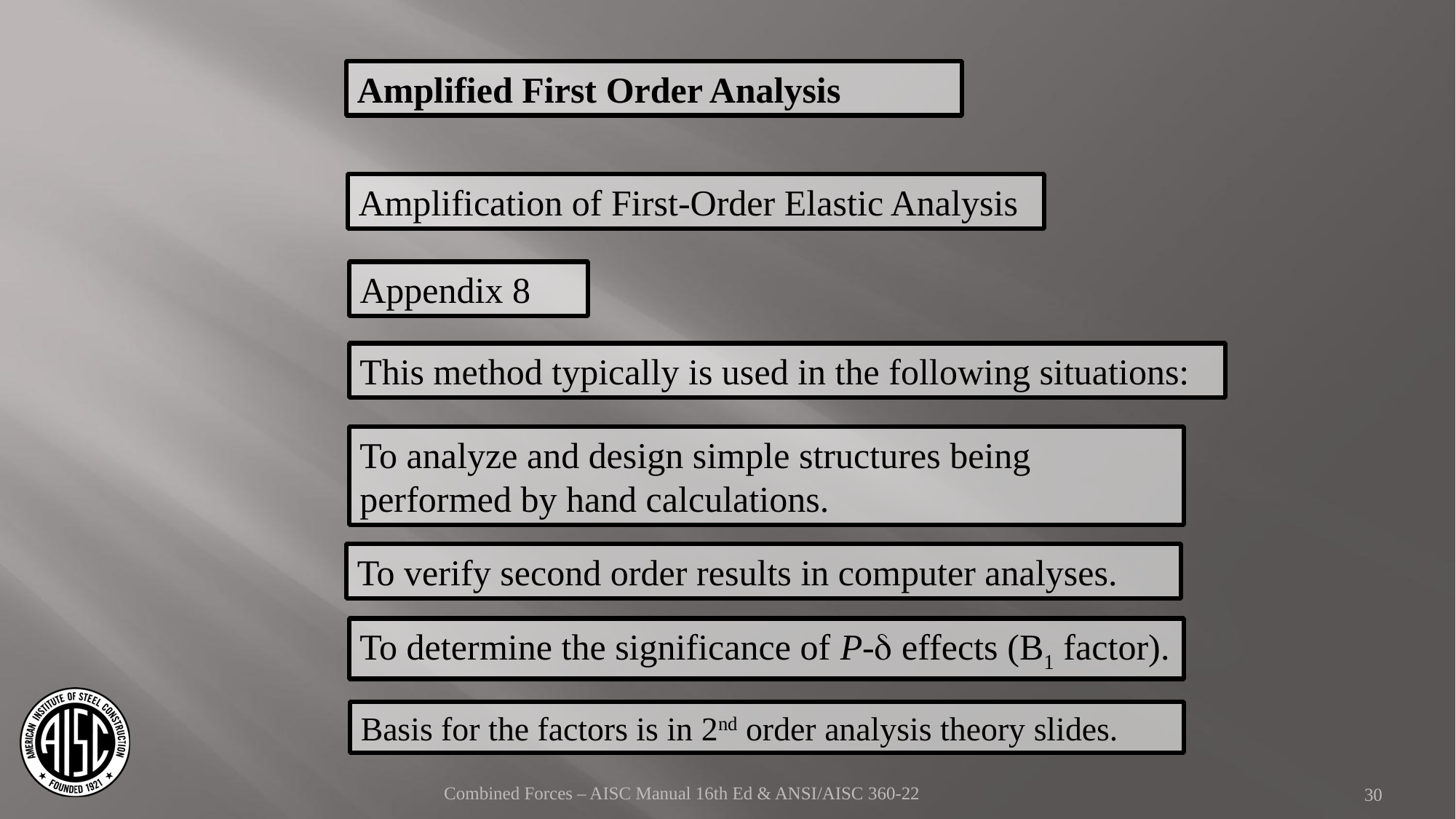

Amplified First Order Analysis
Amplification of First-Order Elastic Analysis
Appendix 8
This method typically is used in the following situations:
To analyze and design simple structures being performed by hand calculations.
To verify second order results in computer analyses.
To determine the significance of P-δ effects (B1 factor).
Basis for the factors is in 2nd order analysis theory slides.
Combined Forces – AISC Manual 16th Ed & ANSI/AISC 360-22
30